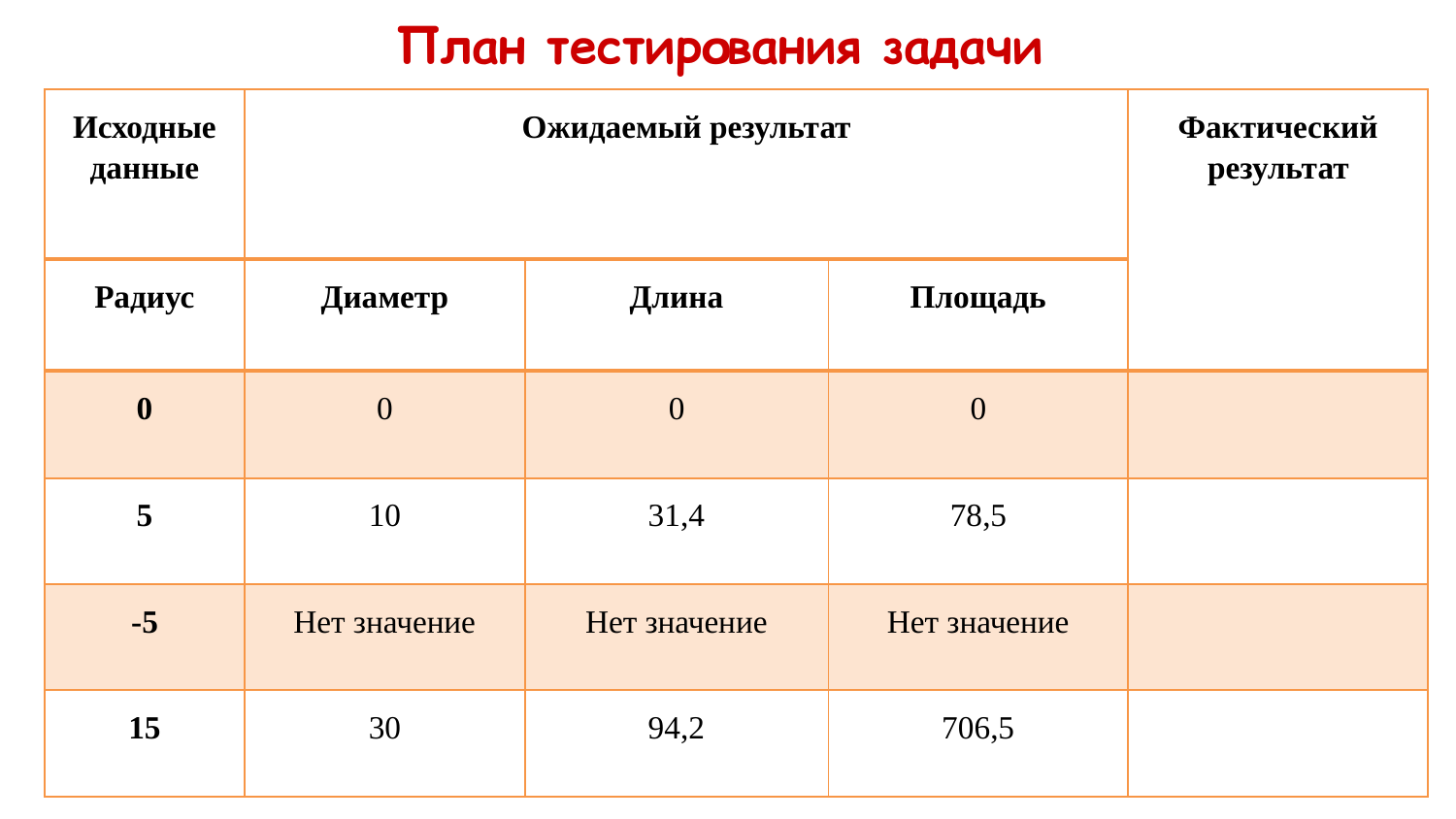

План тестирования задачи
| Исходные данные | Ожидаемый результат |  |  | Фактический результат |
| --- | --- | --- | --- | --- |
| Радиус | Диаметр | Длина | Площадь |  |
| 0 | 0 | 0 | 0 |  |
| 5 | 10 | 31,4 | 78,5 |  |
| -5 | Нет значение | Нет значение | Нет значение |  |
| 15 | 30 | 94,2 | 706,5 |  |